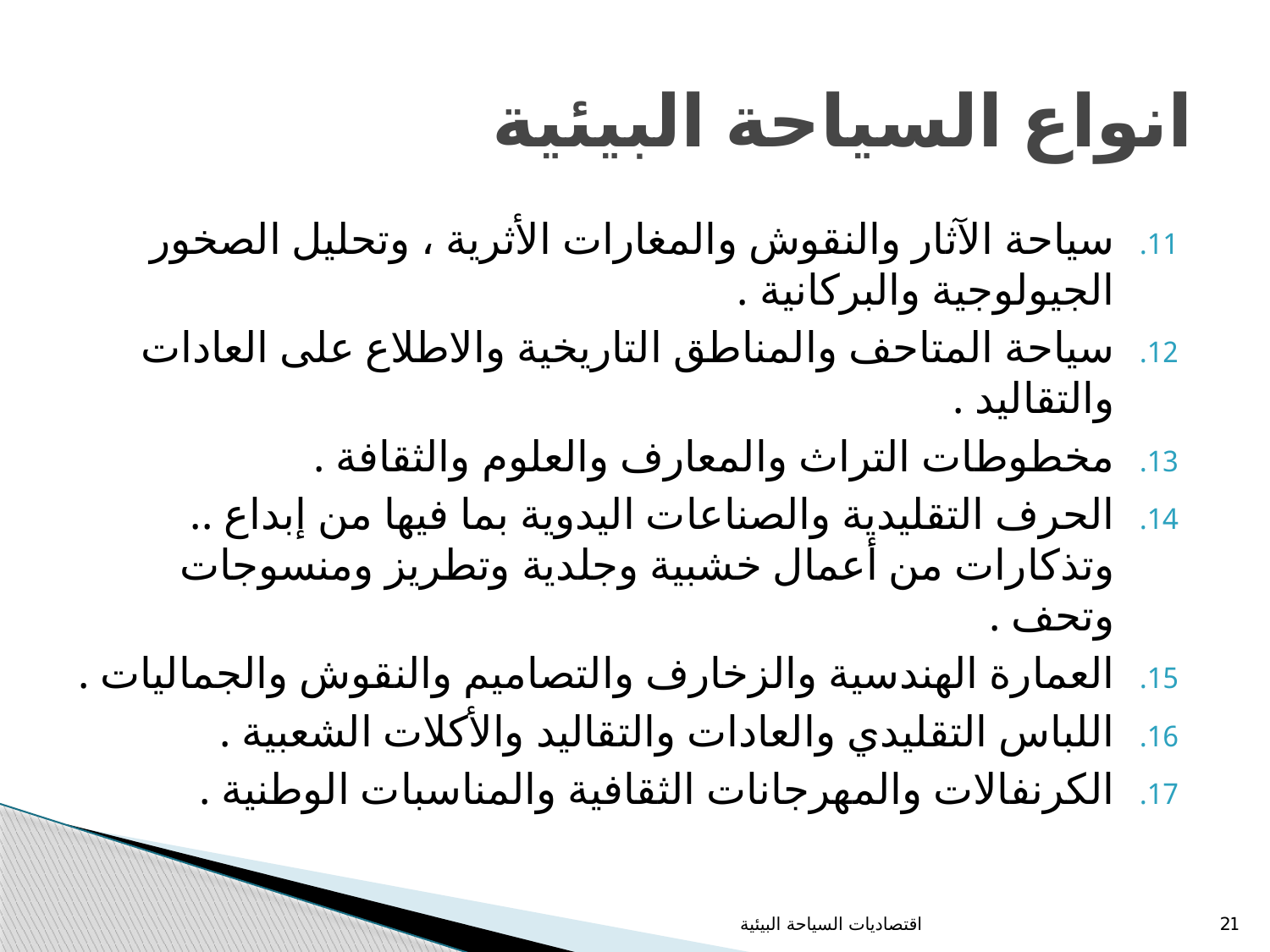

# انواع السياحة البيئية
سياحة الآثار والنقوش والمغارات الأثرية ، وتحليل الصخور الجيولوجية والبركانية .
سياحة المتاحف والمناطق التاريخية والاطلاع على العادات والتقاليد .
مخطوطات التراث والمعارف والعلوم والثقافة .
الحرف التقليدية والصناعات اليدوية بما فيها من إبداع .. وتذكارات من أعمال خشبية وجلدية وتطريز ومنسوجات وتحف .
العمارة الهندسية والزخارف والتصاميم والنقوش والجماليات .
اللباس التقليدي والعادات والتقاليد والأكلات الشعبية .
الكرنفالات والمهرجانات الثقافية والمناسبات الوطنية .
اقتصاديات السياحة البيئية
21